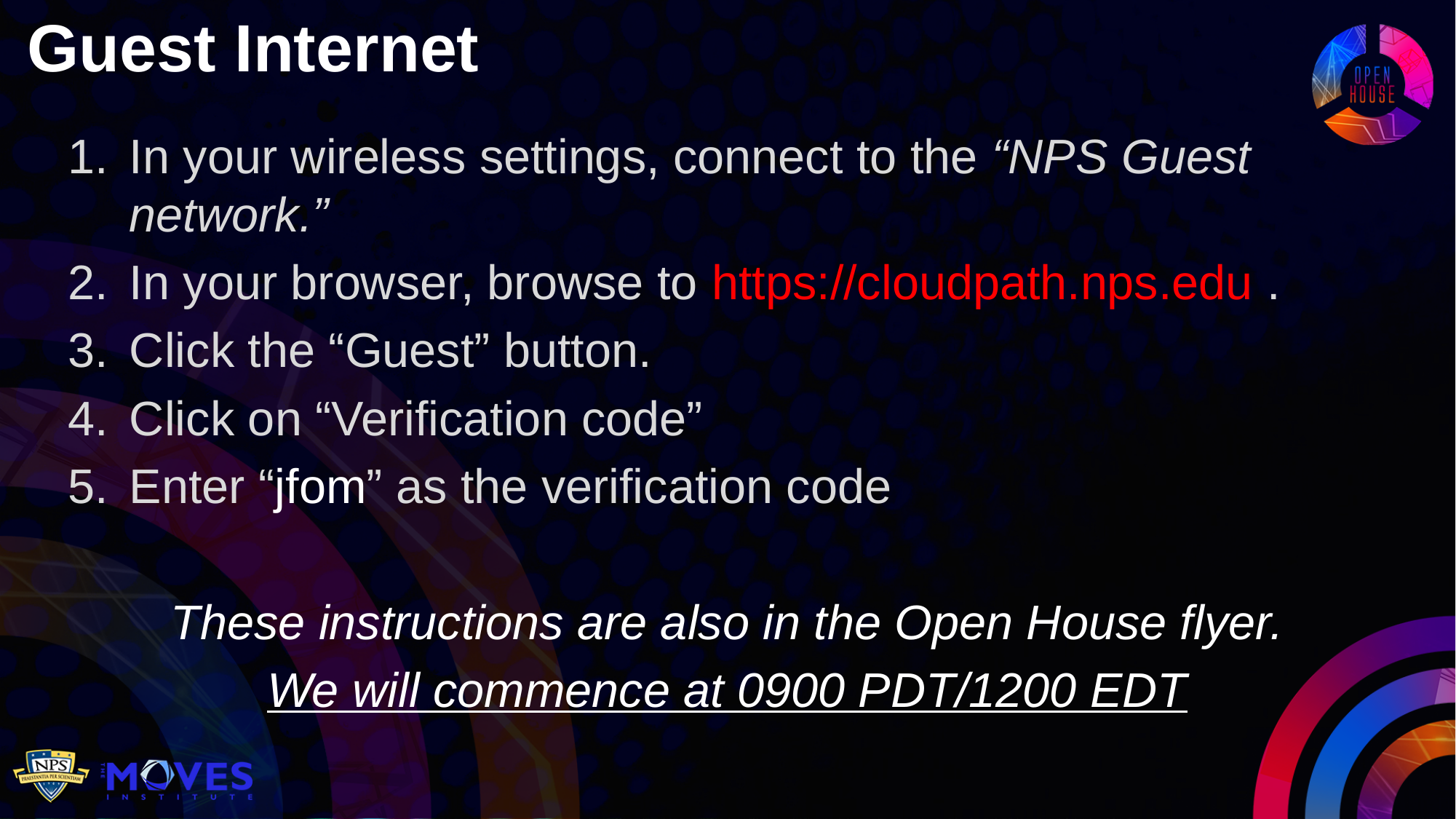

Guest Internet
In your wireless settings, connect to the “NPS Guest network.”
In your browser, browse to https://cloudpath.nps.edu .
Click the “Guest” button.
Click on “Verification code”
Enter “jfom” as the verification code

These instructions are also in the Open House flyer.
We will commence at 0900 PDT/1200 EDT